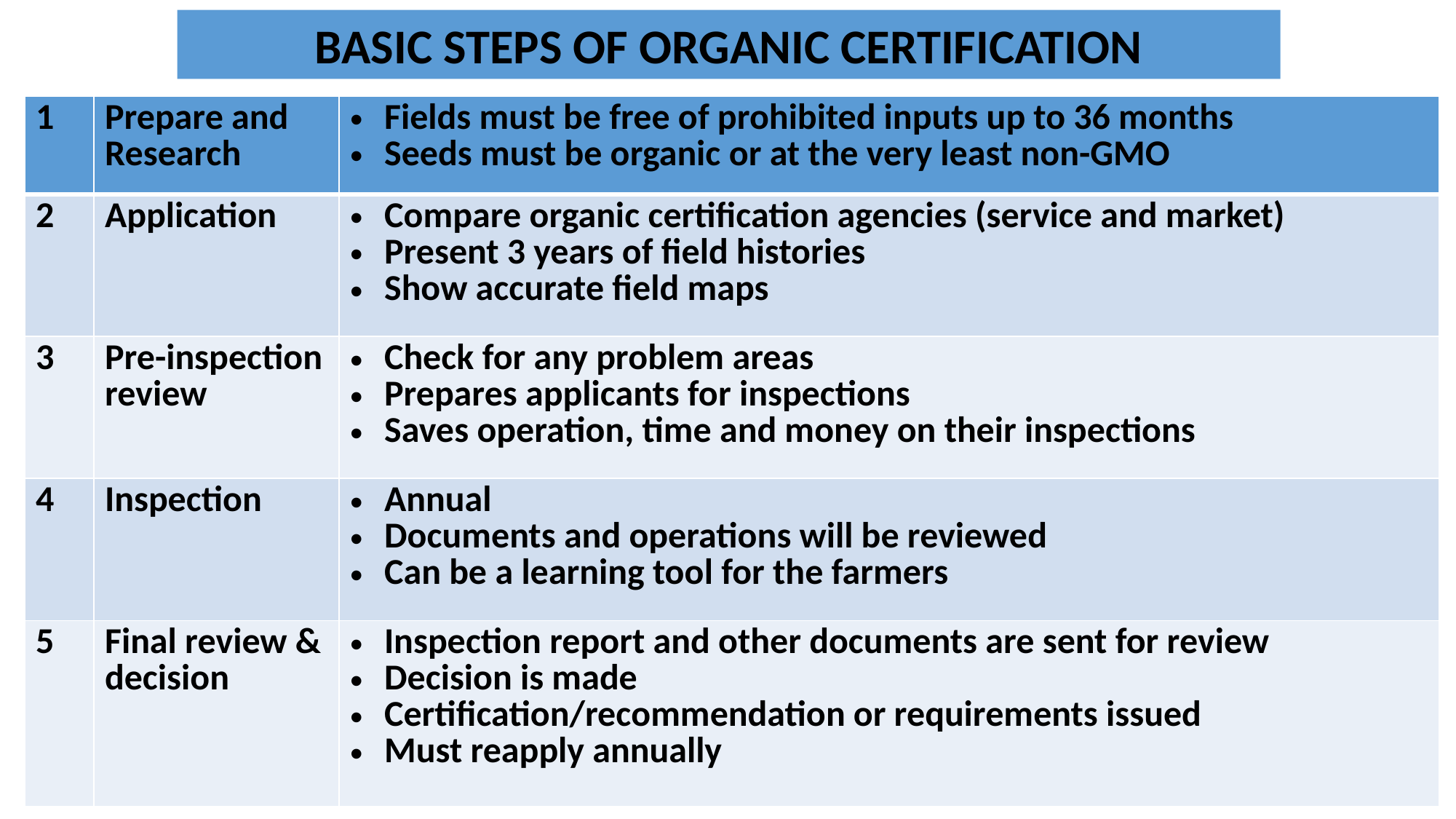

BASIC STEPS OF ORGANIC CERTIFICATION
| 1 | Prepare and Research | Fields must be free of prohibited inputs up to 36 months Seeds must be organic or at the very least non-GMO |
| --- | --- | --- |
| 2 | Application | Compare organic certification agencies (service and market) Present 3 years of field histories Show accurate field maps |
| 3 | Pre-inspection review | Check for any problem areas Prepares applicants for inspections Saves operation, time and money on their inspections |
| 4 | Inspection | Annual Documents and operations will be reviewed Can be a learning tool for the farmers |
| 5 | Final review & decision | Inspection report and other documents are sent for review Decision is made Certification/recommendation or requirements issued Must reapply annually |